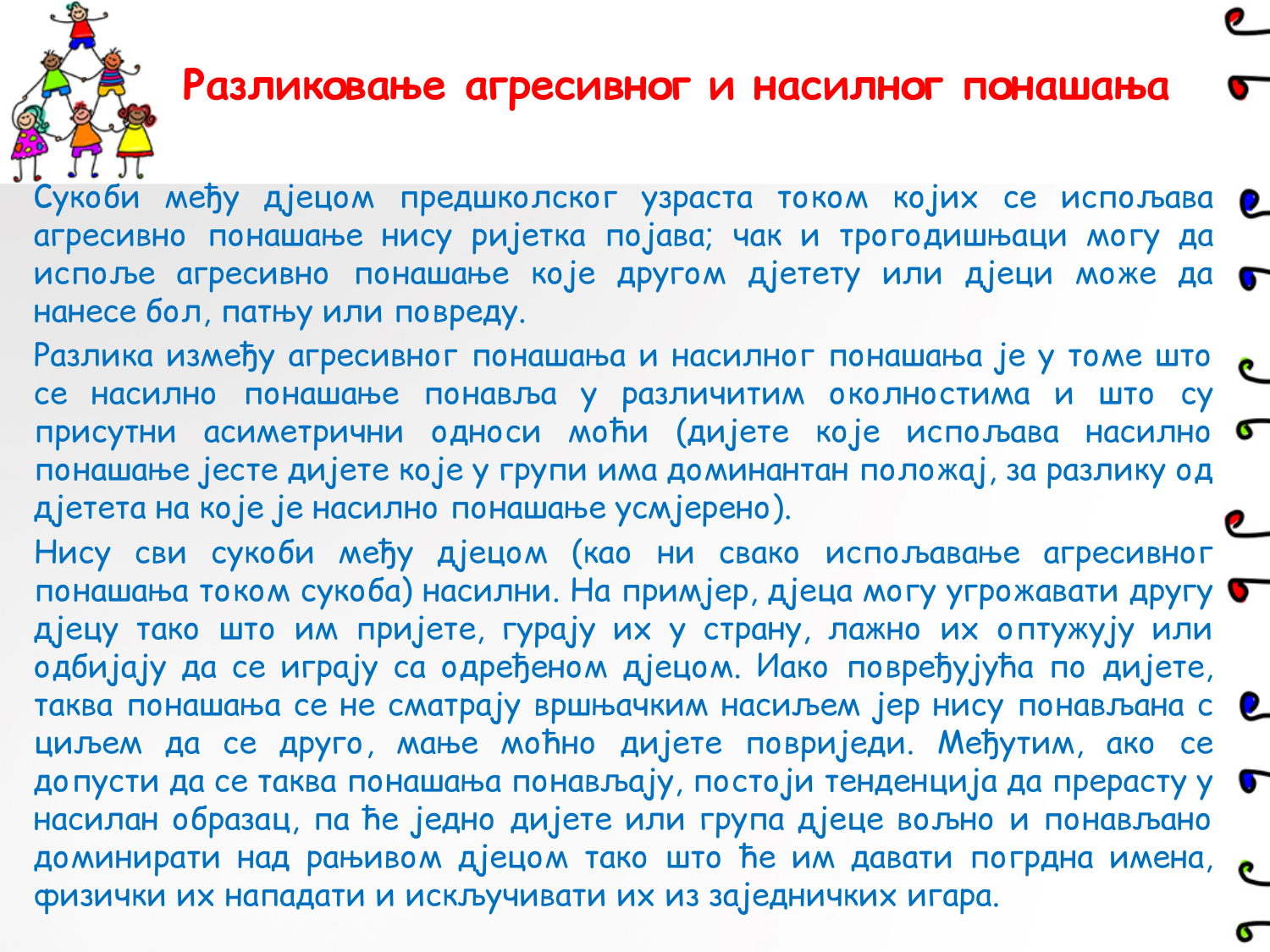

# Разликовање агресивног и насилног понашања
Сукоби међу дjецом предшколског узраста током којих се испољава агресивно понашање нису ријетка појава; чак и трогодишњаци могу да испоље агресивно понашање које другом дјетету или дјеци може да нанесе бол, патњу или повреду.
Разлика између агресивног понашања и насилног понашања је у томе што се насилно понашање понавља у различитим околностима и што су присутни асиметрични односи моћи (дијете које испољава насилно понашање јесте дијете које у групи има доминантан положај, за разлику од дјетета на које је насилно понашање усмјерено).
Нису сви сукоби међу дјецом (као ни свако испољавање агресивног понашања током сукоба) насилни. На примјер, дјеца могу угрожавати другу дјецу тако што им пријете, гурају их у страну, лажно их оптужују или одбијају да се играју сa одређеном дјецом. Иако повређујућа по дијете, таква понашања се не сматрају вршњачким насиљем јер нису понављана с циљем да се друго, мање моћно дијете повриједи. Међутим, ако се допусти да се таква понашања понављају, постоји тенденција да прерасту у насилан образац, па ће једно дијете или група дјеце вољно и понављано доминирати над рањивом дјецом тако што ће им давати погрдна имена, физички их нападати и искључивати их из заједничких игара.